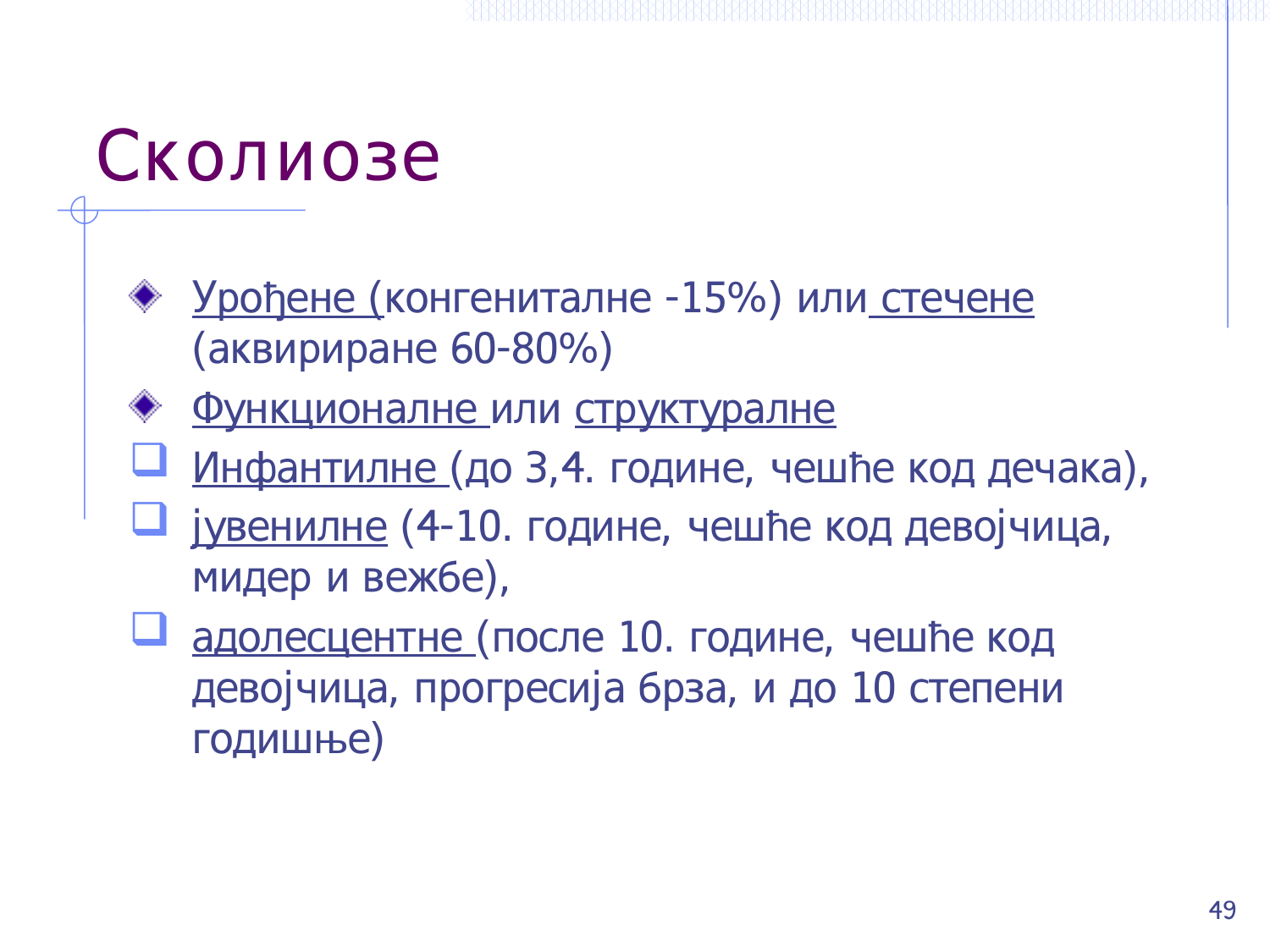

# Сколиозе
Урођене (конгениталне -15%) или стечене (аквириране 60-80%)
Функционалне или структуралне
Инфантилне (до 3,4. године, чешће код дечака),
јувенилне (4-10. године, чешће код девојчица, мидер и вежбе),
адолесцентне (после 10. године, чешће код девојчица, прогресија брза, и до 10 степени годишње)

49